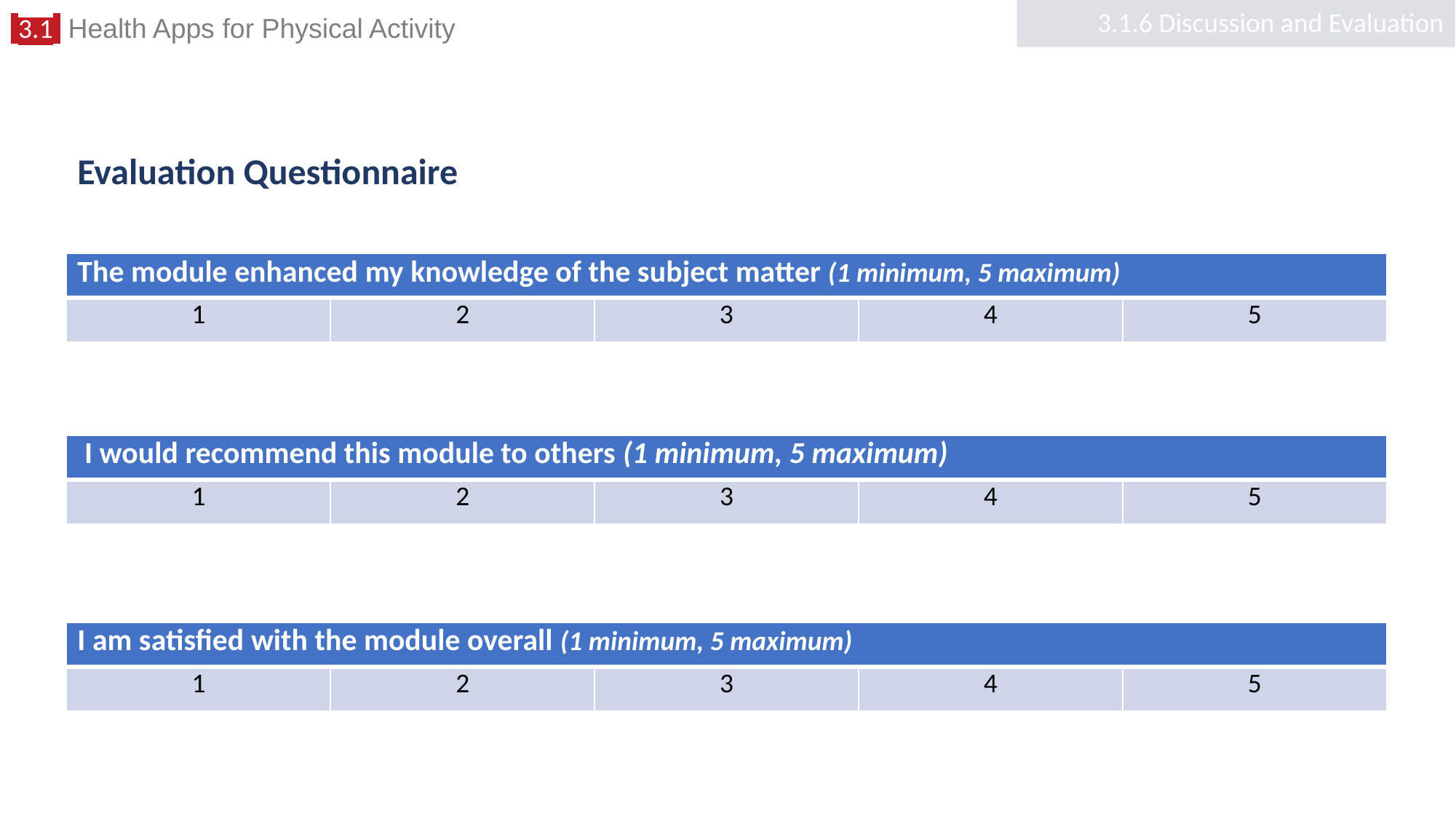

3.1.6 Discussion and Evaluation
# Evaluation Questionnaire
| The module enhanced my knowledge of the subject matter (1 minimum, 5 maximum) |  |  |  |  |
| --- | --- | --- | --- | --- |
| 1 | 2 | 3 | 4 | 5 |
| I would recommend this module to others (1 minimum, 5 maximum) |  |  |  |  |
| --- | --- | --- | --- | --- |
| 1 | 2 | 3 | 4 | 5 |
| I am satisfied with the module overall (1 minimum, 5 maximum) |  |  |  |  |
| --- | --- | --- | --- | --- |
| 1 | 2 | 3 | 4 | 5 |